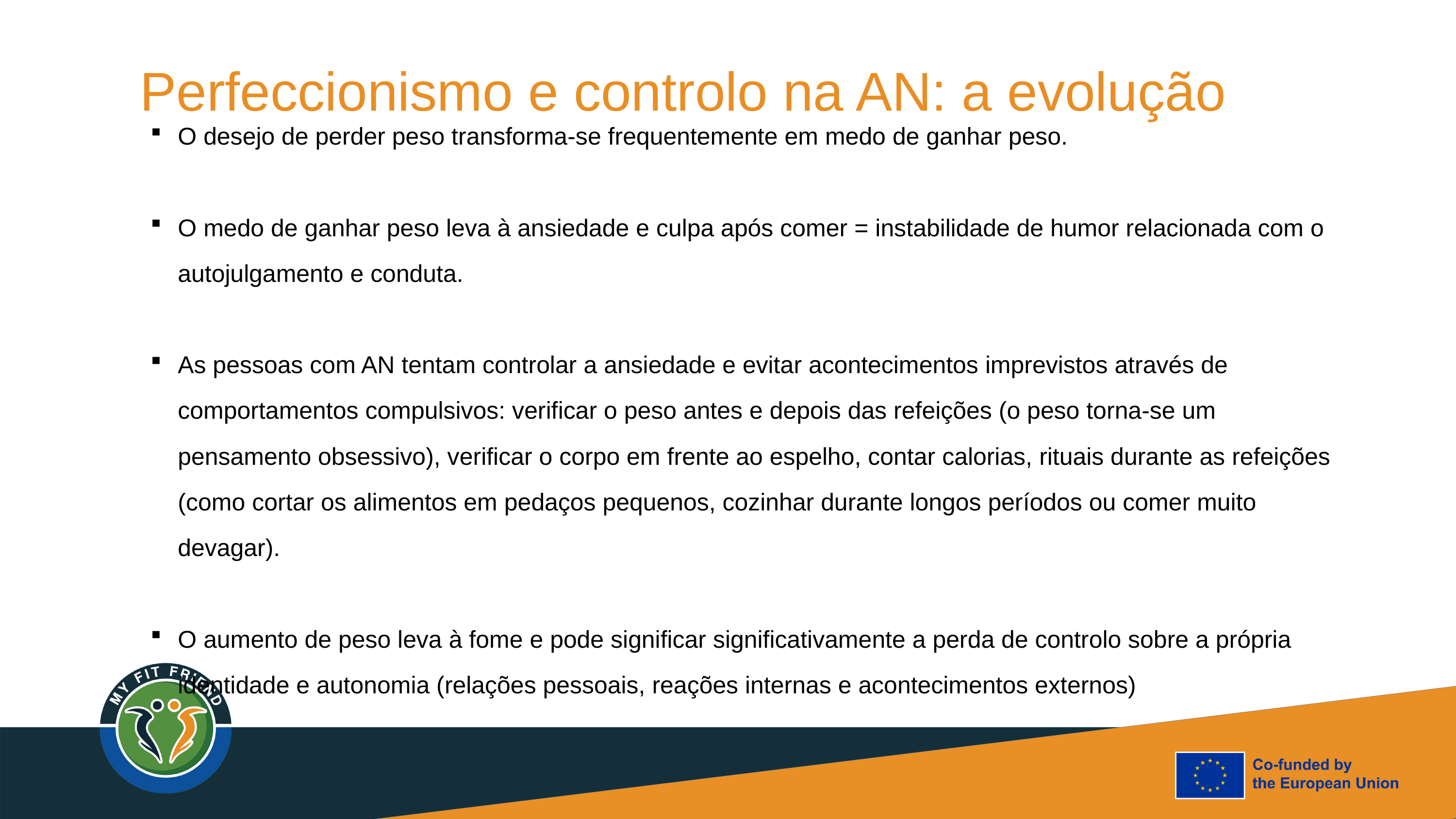

Perfeccionismo e controlo na AN: a evolução

O desejo de perder peso transforma-se frequentemente em medo de ganhar peso.

O medo de ganhar peso leva à ansiedade e culpa após comer = instabilidade de humor relacionada com o autojulgamento e conduta.

As pessoas com AN tentam controlar a ansiedade e evitar acontecimentos imprevistos através de comportamentos compulsivos: verificar o peso antes e depois das refeições (o peso torna-se um pensamento obsessivo), verificar o corpo em frente ao espelho, contar calorias, rituais durante as refeições (como cortar os alimentos em pedaços pequenos, cozinhar durante longos períodos ou comer muito devagar).

O aumento de peso leva à fome e pode significar significativamente a perda de controlo sobre a própria identidade e autonomia (relações pessoais, reações internas e acontecimentos externos)